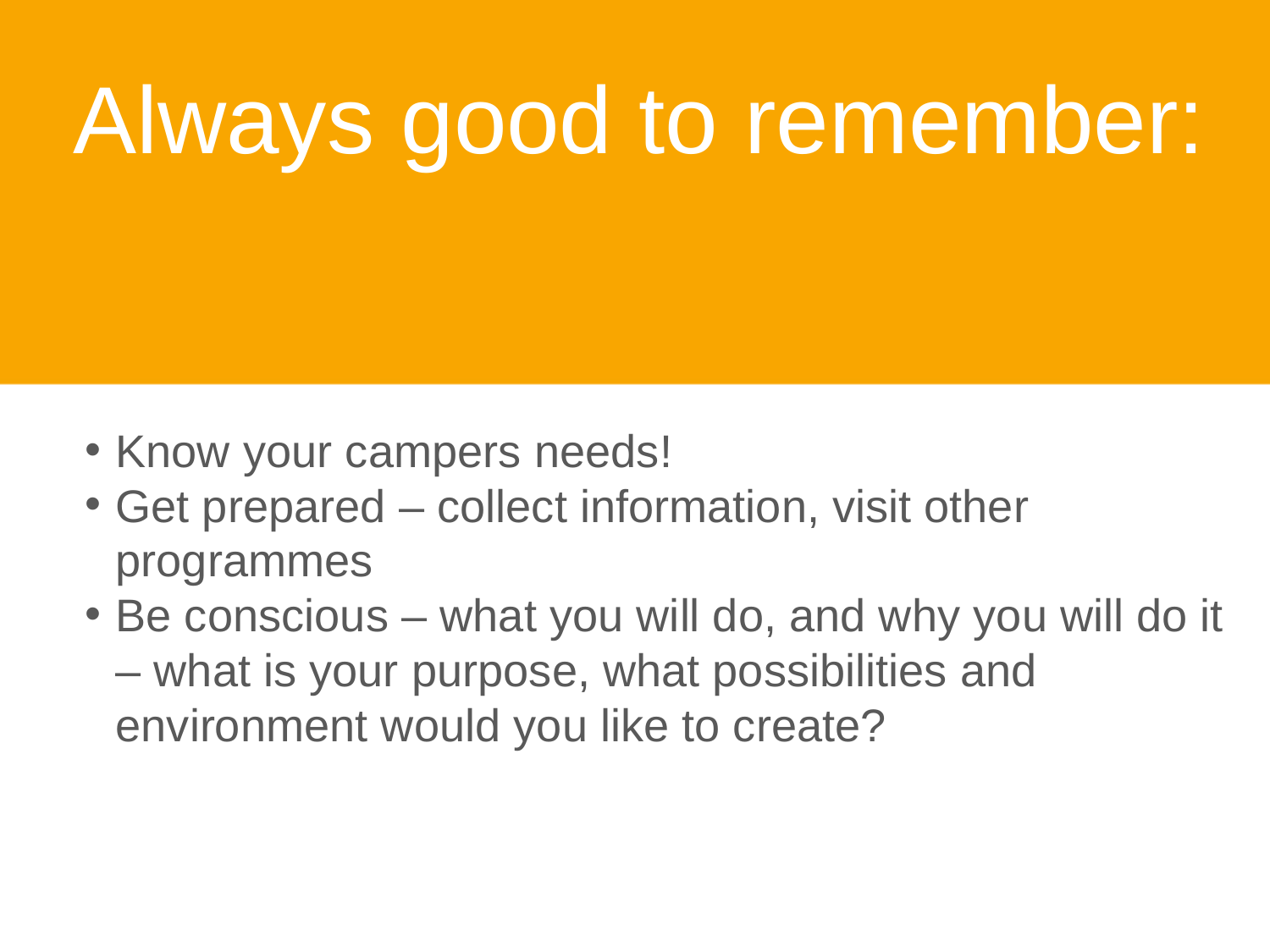

Always good to remember:
Know your campers needs!
Get prepared – collect information, visit other programmes
Be conscious – what you will do, and why you will do it – what is your purpose, what possibilities and environment would you like to create?